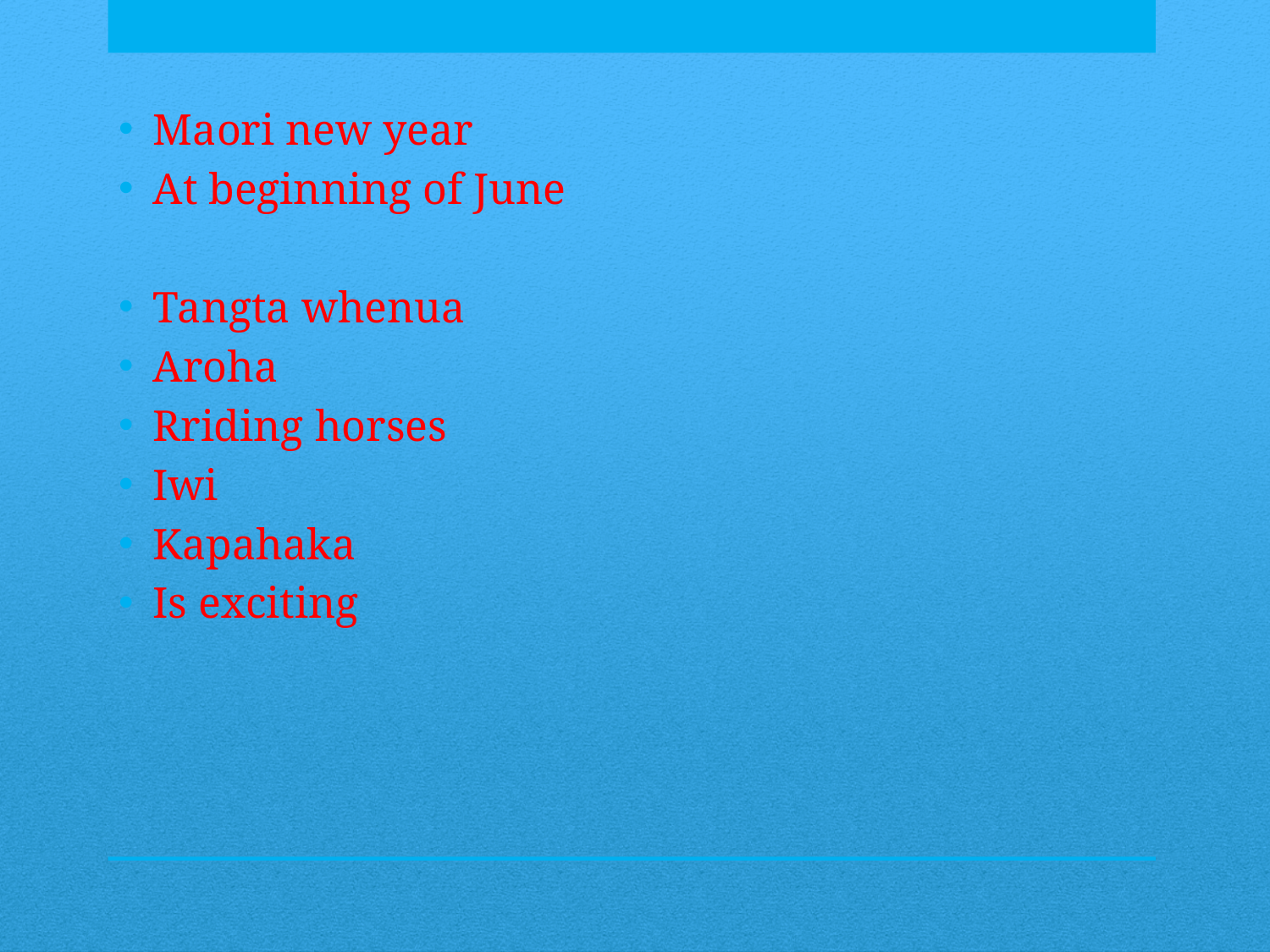

Maori new year
At beginning of June

Tangta whenua
Aroha
Rriding horses
Iwi
Kapahaka
Is exciting